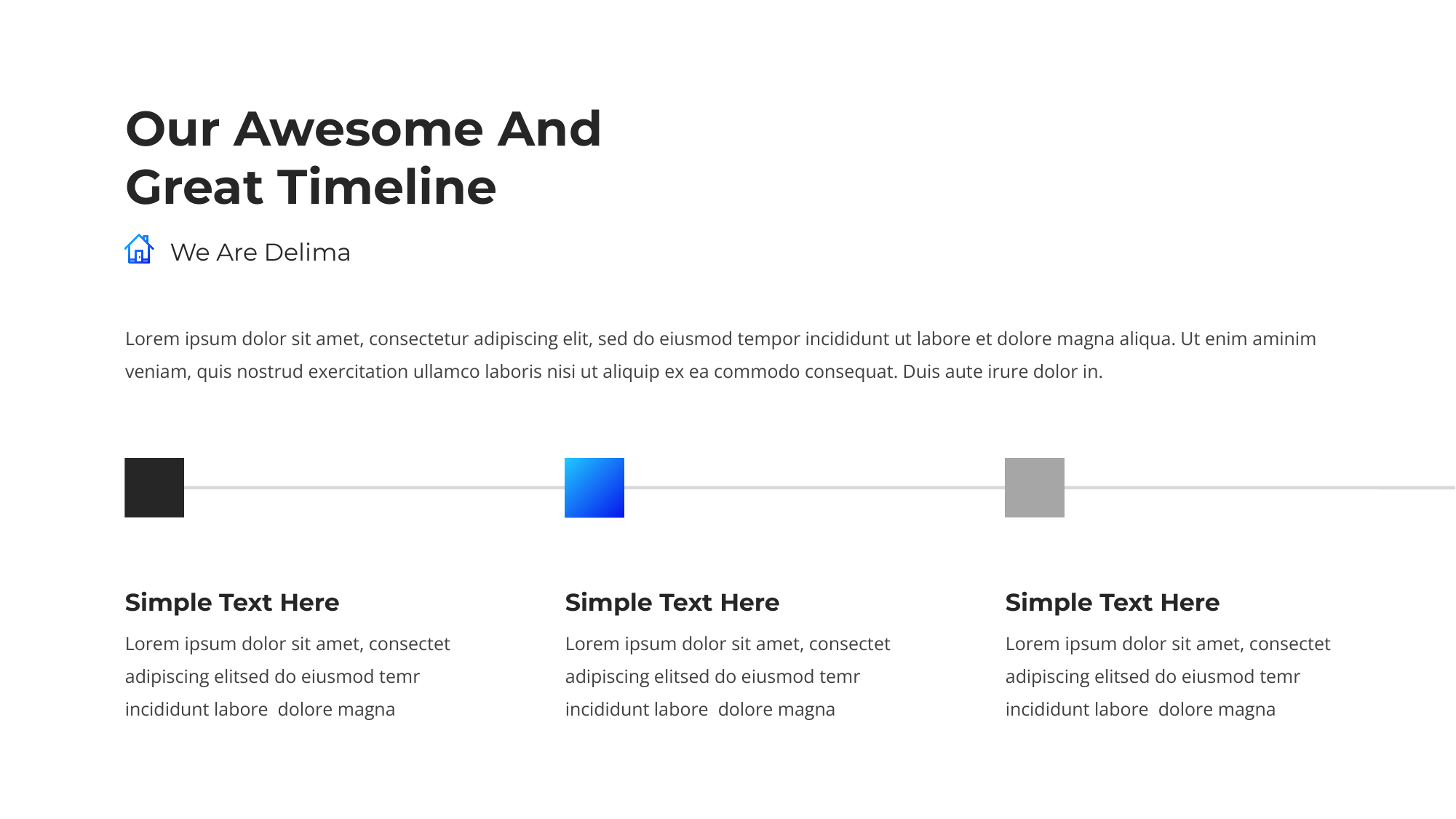

Our Awesome And Great Timeline
We Are Delima

Lorem ipsum dolor sit amet, consectetur adipiscing elit, sed do eiusmod tempor incididunt ut labore et dolore magna aliqua. Ut enim aminim veniam, quis nostrud exercitation ullamco laboris nisi ut aliquip ex ea commodo consequat. Duis aute irure dolor in.

Simple Text Here
Lorem ipsum dolor sit amet, consectet adipiscing elitsed do eiusmod temr incididunt labore  dolore magna
Simple Text Here
Lorem ipsum dolor sit amet, consectet adipiscing elitsed do eiusmod temr incididunt labore  dolore magna
Simple Text Here
Lorem ipsum dolor sit amet, consectet adipiscing elitsed do eiusmod temr incididunt labore  dolore magna